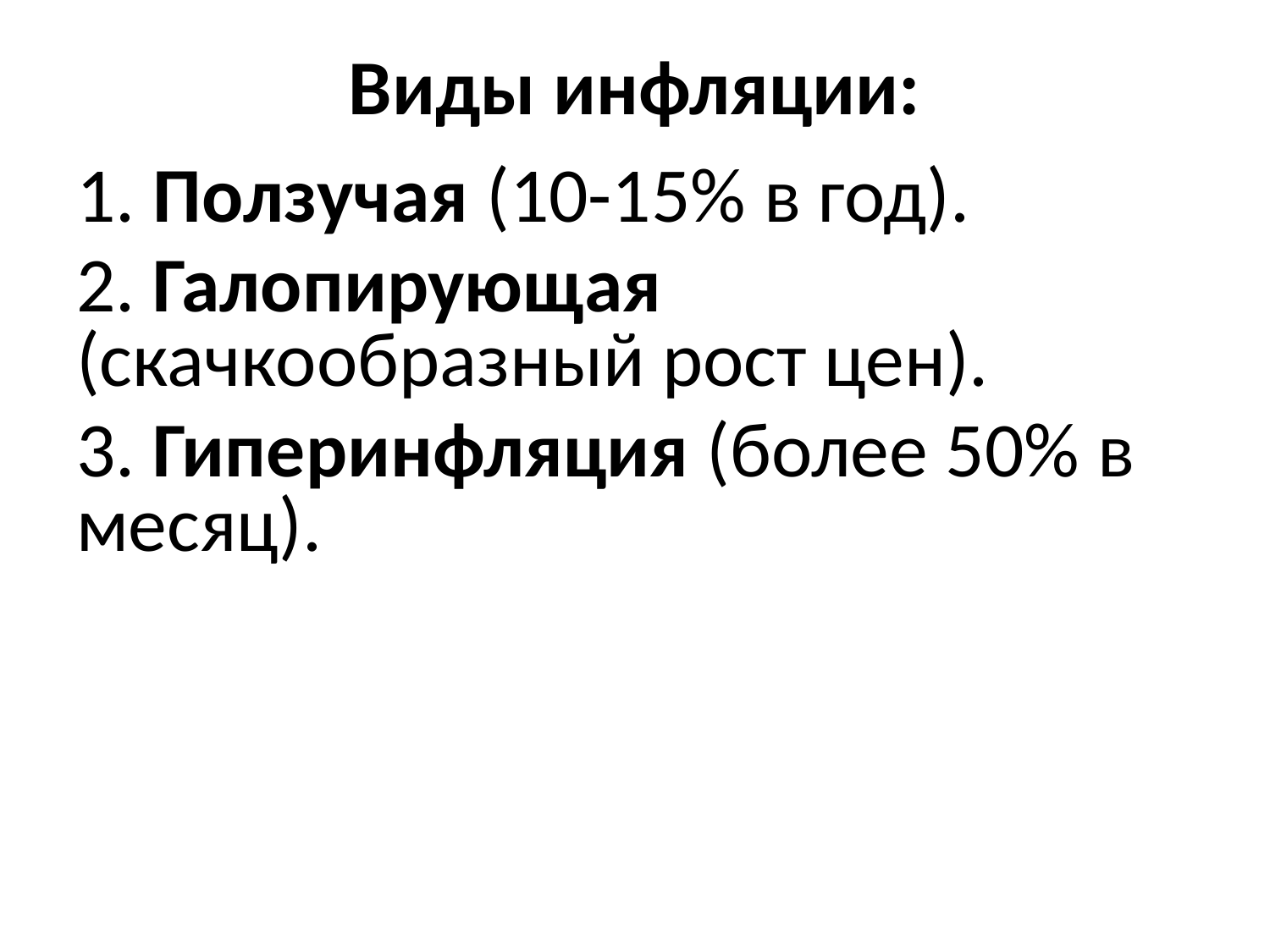

# Виды инфляции:
1. Ползучая (10-15% в год).
2. Галопирующая (скачкообразный рост цен).
3. Гиперинфляция (более 50% в месяц).